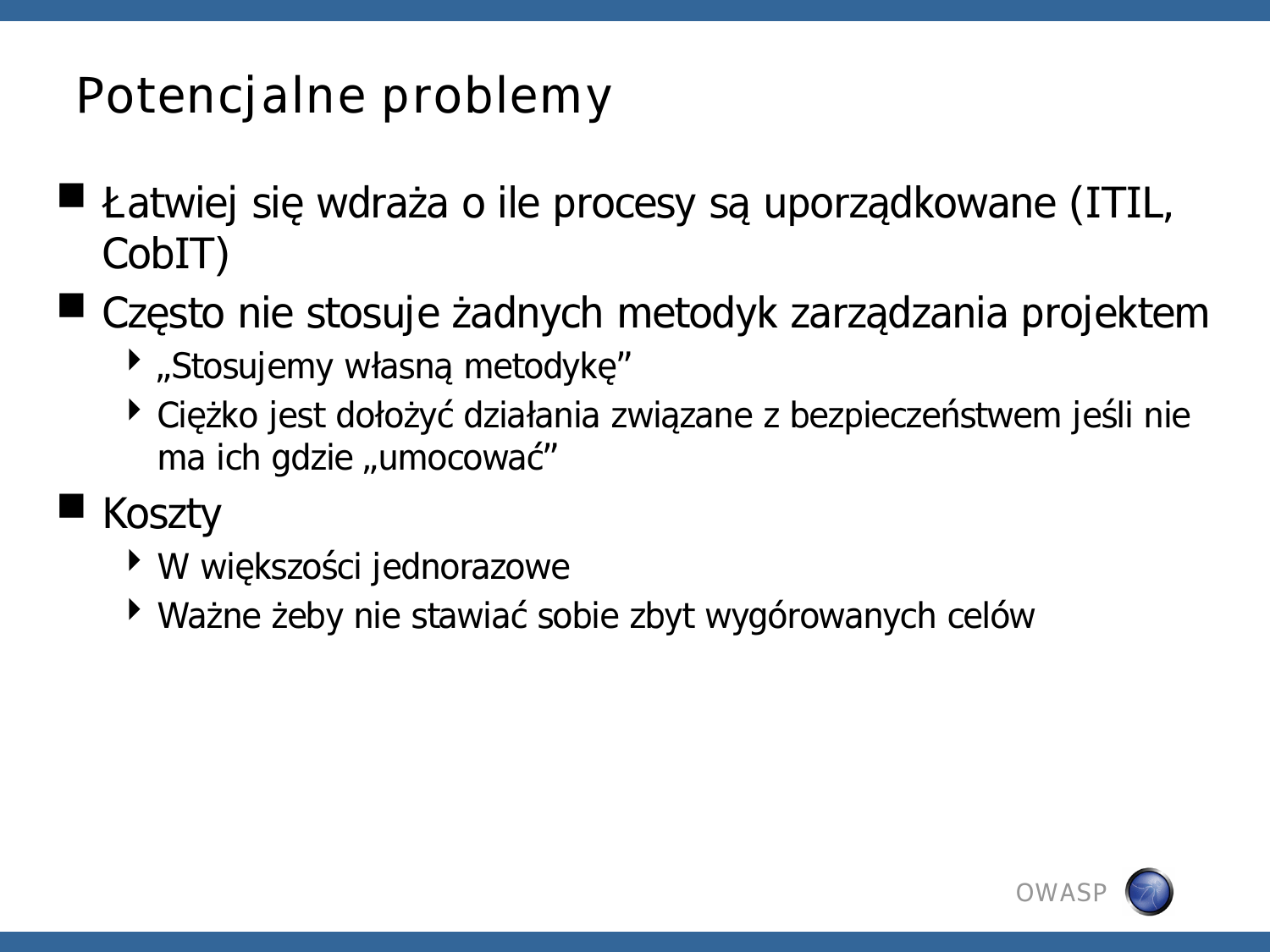

# Potencjalne problemy
Łatwiej się wdraża o ile procesy są uporządkowane (ITIL, CobIT)
Często nie stosuje żadnych metodyk zarządzania projektem
„Stosujemy własną metodykę”
Ciężko jest dołożyć działania związane z bezpieczeństwem jeśli nie ma ich gdzie „umocować”
Koszty
W większości jednorazowe
Ważne żeby nie stawiać sobie zbyt wygórowanych celów